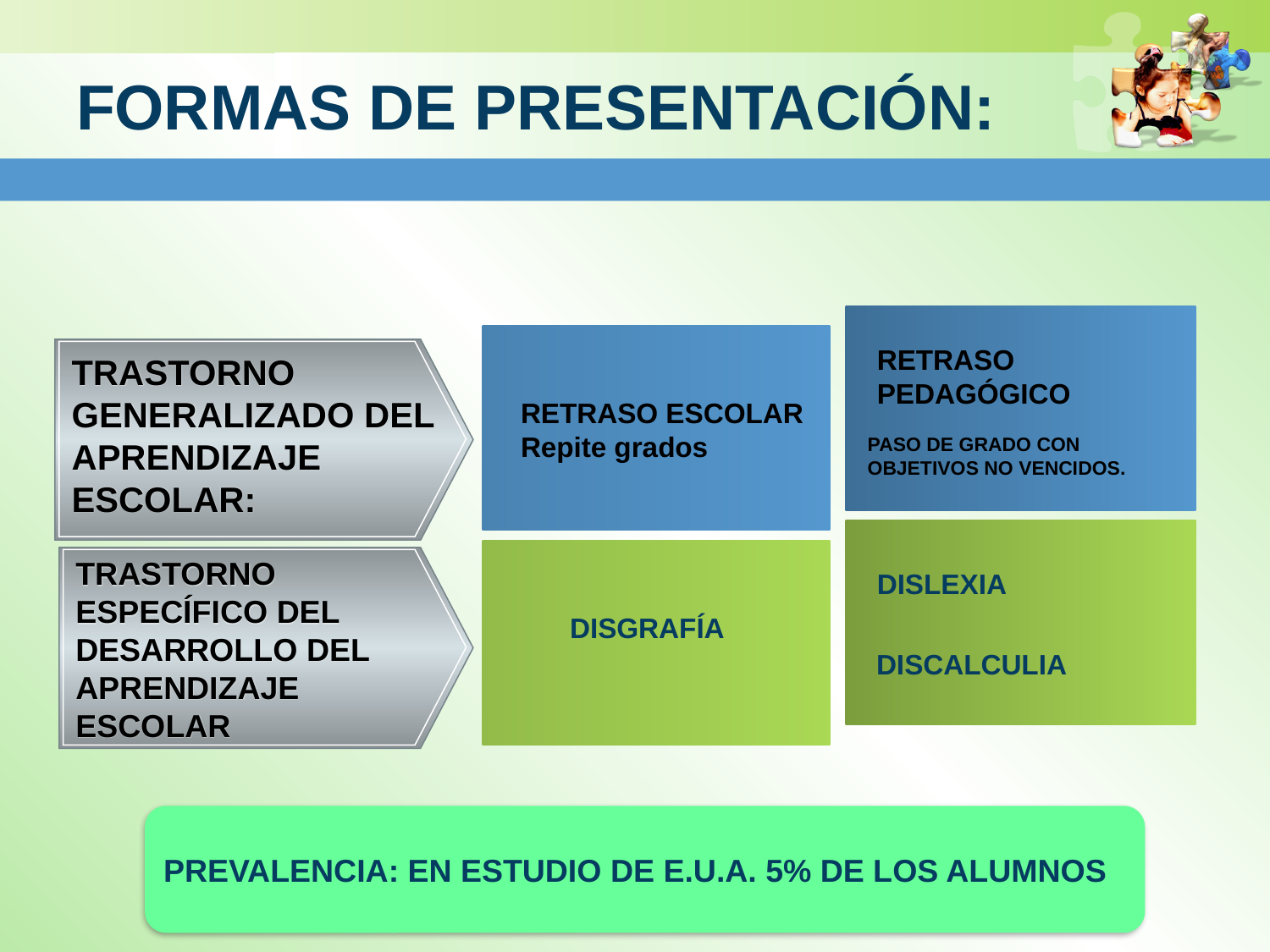

# FORMAS DE PRESENTACIÓN:

RETRASO PEDAGÓGICO

RETRASO ESCOLAR
Repite grados

DISLEXIA
DISGRAFÍA
DISCALCULIA

TRASTORNO GENERALIZADO DEL APRENDIZAJE ESCOLAR:

TRASTORNO ESPECÍFICO DEL DESARROLLO DEL APRENDIZAJE                 ESCOLAR
PASO DE GRADO CON
OBJETIVOS NO VENCIDOS.
PREVALENCIA: EN ESTUDIO DE E.U.A. 5% DE LOS ALUMNOS